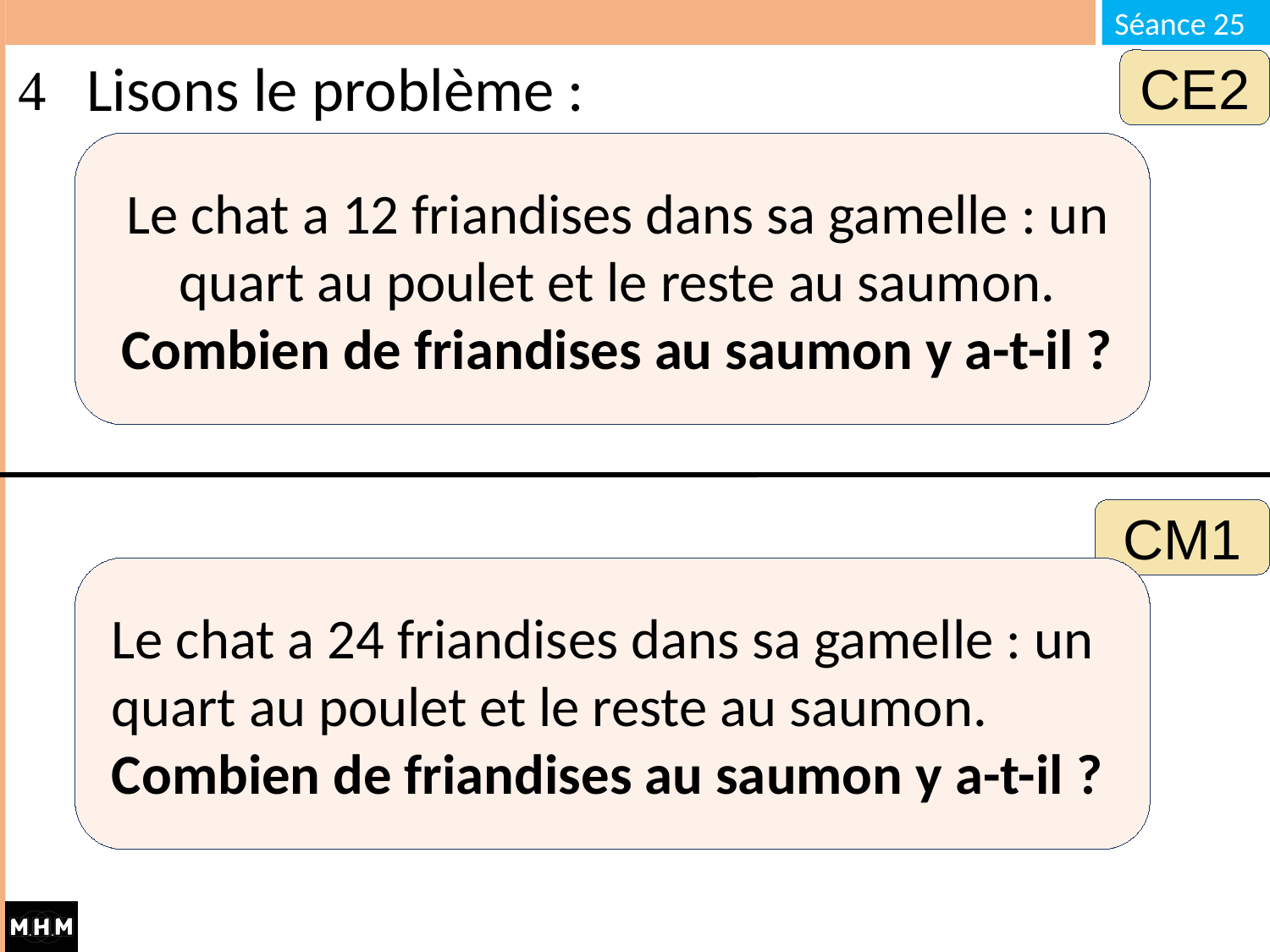

# Lisons le problème :
CE2
Le chat a 12 friandises dans sa gamelle : un quart au poulet et le reste au saumon. Combien de friandises au saumon y a-t-il ?

CM1
Le chat a 24 friandises dans sa gamelle : un quart au poulet et le reste au saumon. Combien de friandises au saumon y a-t-il ?